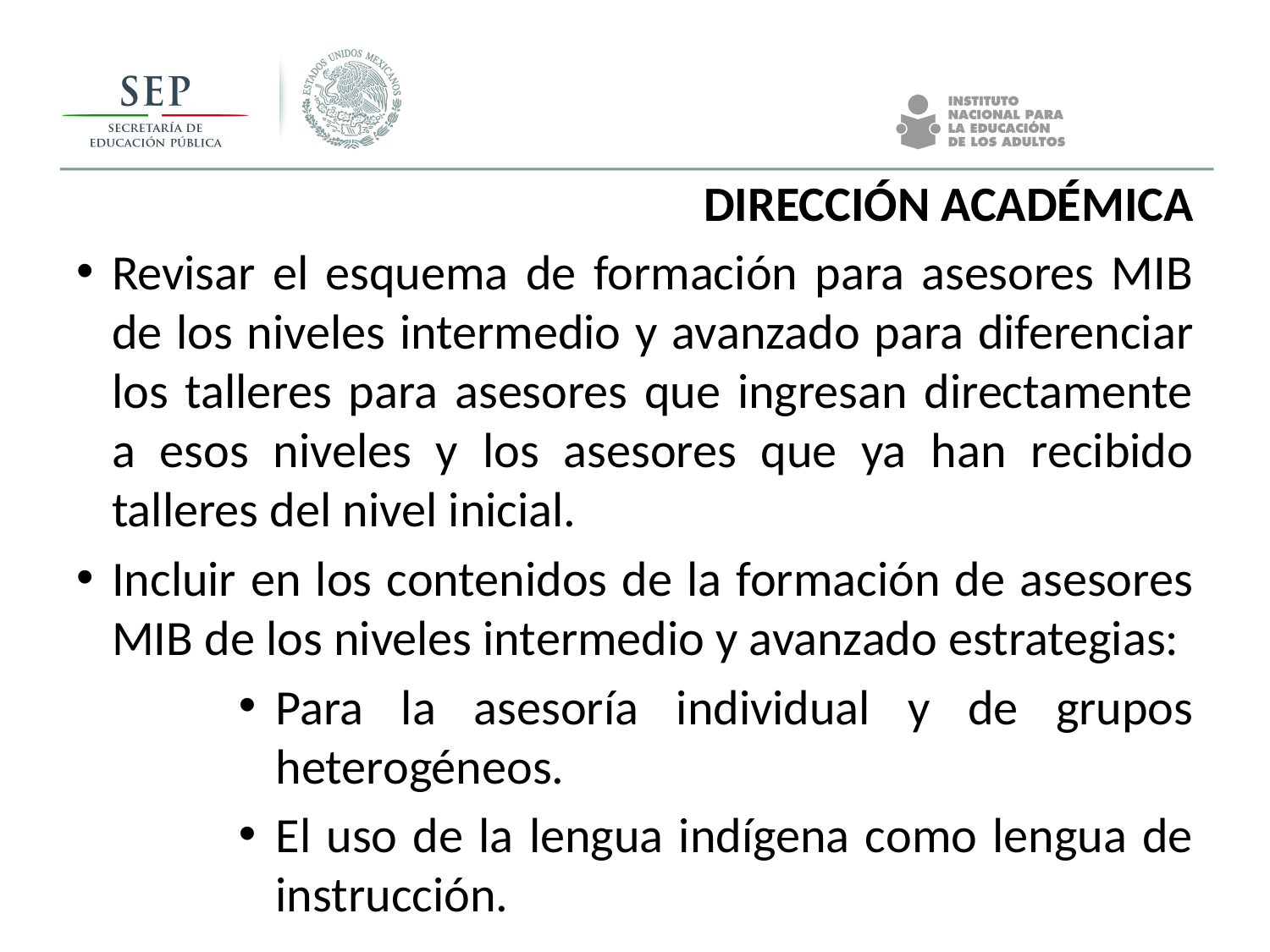

DIRECCIÓN ACADÉMICA
Revisar el esquema de formación para asesores MIB de los niveles intermedio y avanzado para diferenciar los talleres para asesores que ingresan directamente a esos niveles y los asesores que ya han recibido talleres del nivel inicial.
Incluir en los contenidos de la formación de asesores MIB de los niveles intermedio y avanzado estrategias:
Para la asesoría individual y de grupos heterogéneos.
El uso de la lengua indígena como lengua de instrucción.